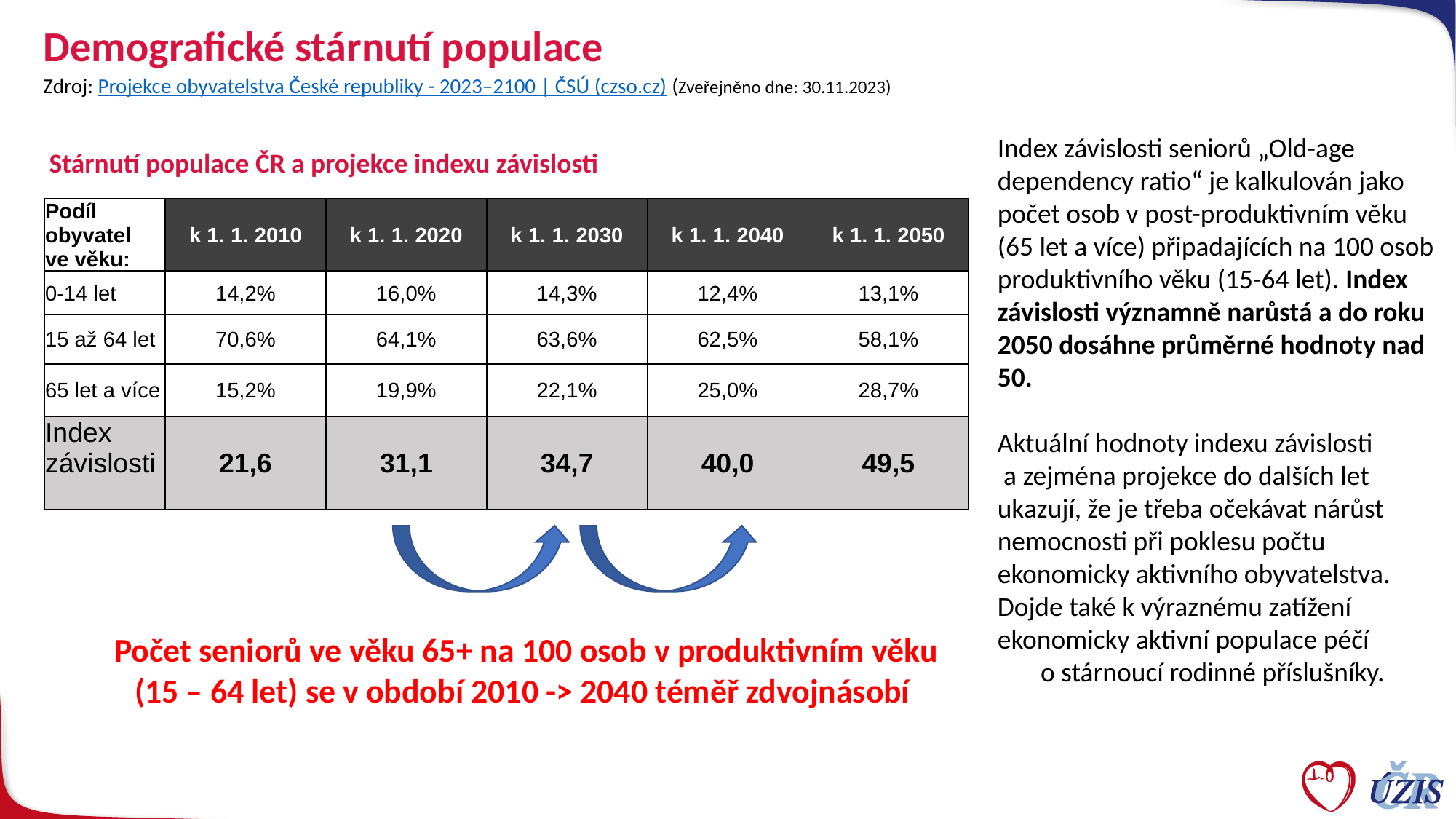

# Demografické stárnutí populace
Zdroj: Projekce obyvatelstva České republiky - 2023–2100 | ČSÚ (czso.cz) (Zveřejněno dne: 30.11.2023)

Index závislosti seniorů „Old-age dependency ratio“ je kalkulován jako počet osob v post-produktivním věku (65 let a více) připadajících na 100 osob produktivního věku (15-64 let). Index závislosti významně narůstá a do roku 2050 dosáhne průměrné hodnoty nad 50.

Aktuální hodnoty indexu závislosti            a zejména projekce do dalších let ukazují, že je třeba očekávat nárůst nemocnosti při poklesu počtu ekonomicky aktivního obyvatelstva. Dojde také k výraznému zatížení ekonomicky aktivní populace péčí                  o stárnoucí rodinné příslušníky.
Stárnutí populace ČR a projekce indexu závislosti
| Podíl obyvatel ve věku: | k 1. 1. 2010 | k 1. 1. 2020 | k 1. 1. 2030 | k 1. 1. 2040 | k 1. 1. 2050 |
| --- | --- | --- | --- | --- | --- |
| 0-14 let | 14,2% | 16,0% | 14,3% | 12,4% | 13,1% |
| 15 až 64 let | 70,6% | 64,1% | 63,6% | 62,5% | 58,1% |
| 65 let a více | 15,2% | 19,9% | 22,1% | 25,0% | 28,7% |
| Index závislosti | 21,6 | 31,1 | 34,7 | 40,0 | 49,5 |

Počet seniorů ve věku 65+ na 100 osob v produktivním věku (15 – 64 let) se v období 2010 -> 2040 téměř zdvojnásobí